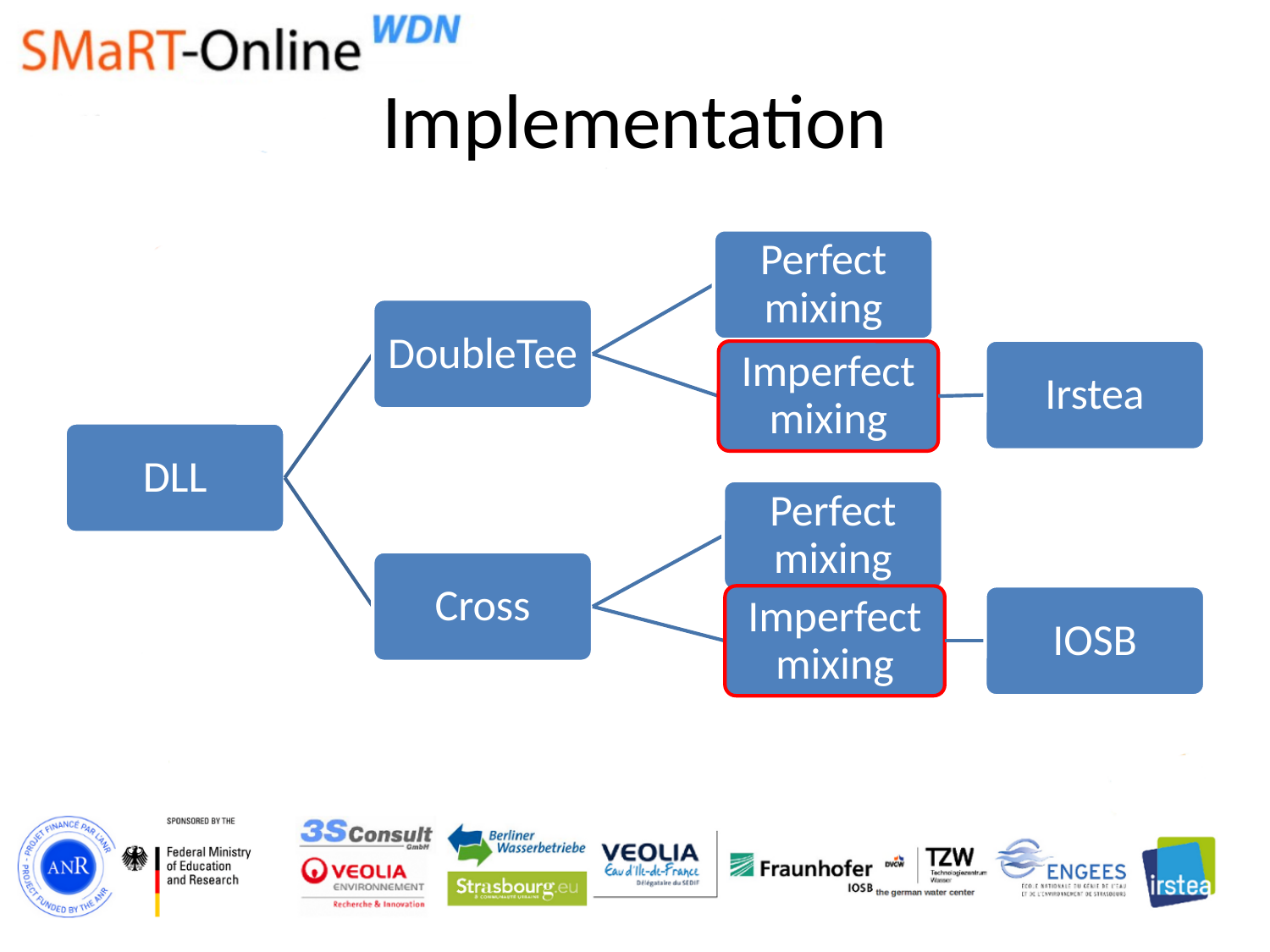

# Implementation
DLL

DoubleTee

Perfect mixing

Imperfect mixing

Irstea

Cross

Perfect mixing

Imperfect mixing

IOSB